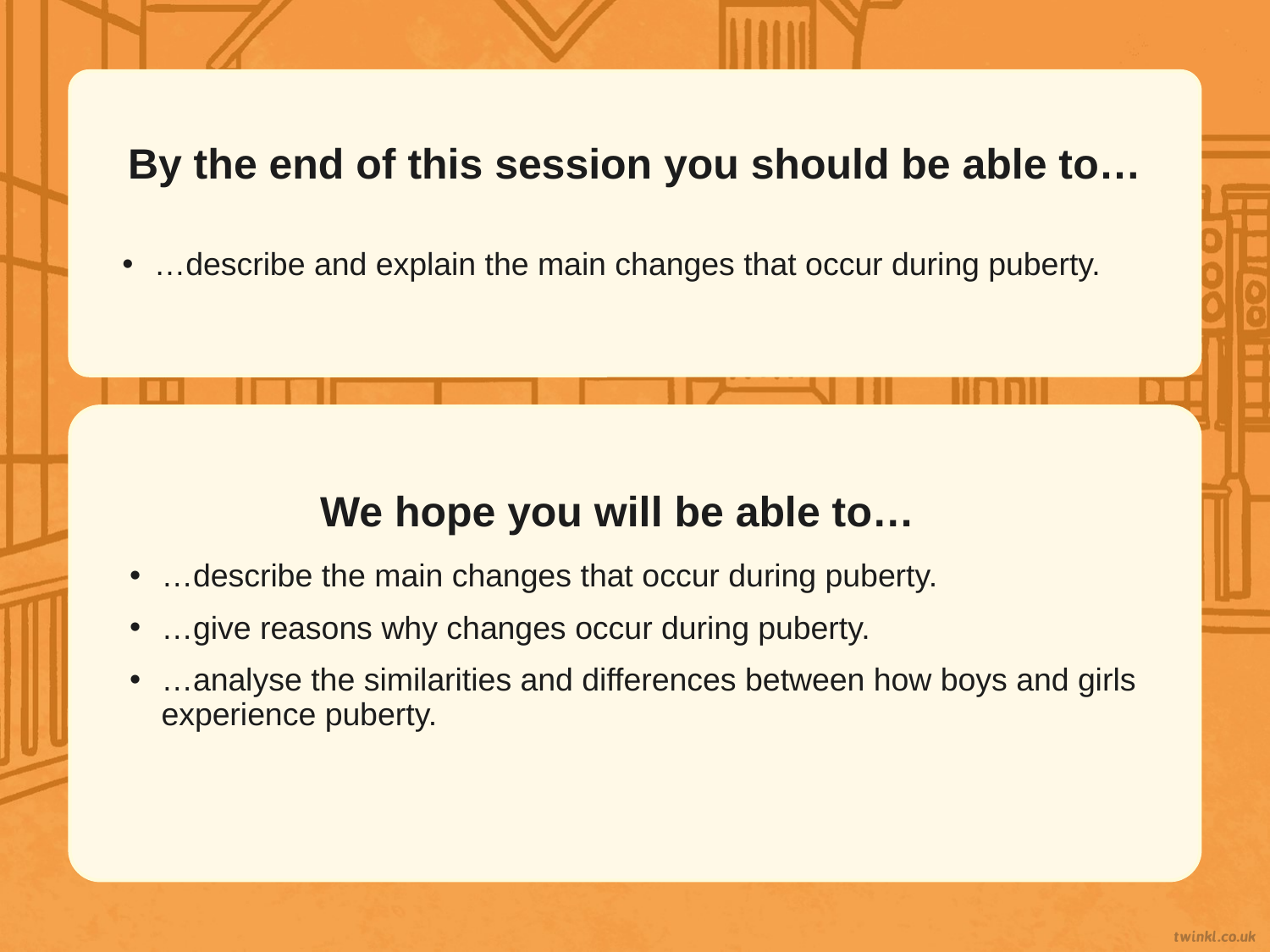

By the end of this session you should be able to…
…describe and explain the main changes that occur during puberty.

We hope you will be able to…
…describe the main changes that occur during puberty.
…give reasons why changes occur during puberty.
…analyse the similarities and differences between how boys and girls experience puberty.